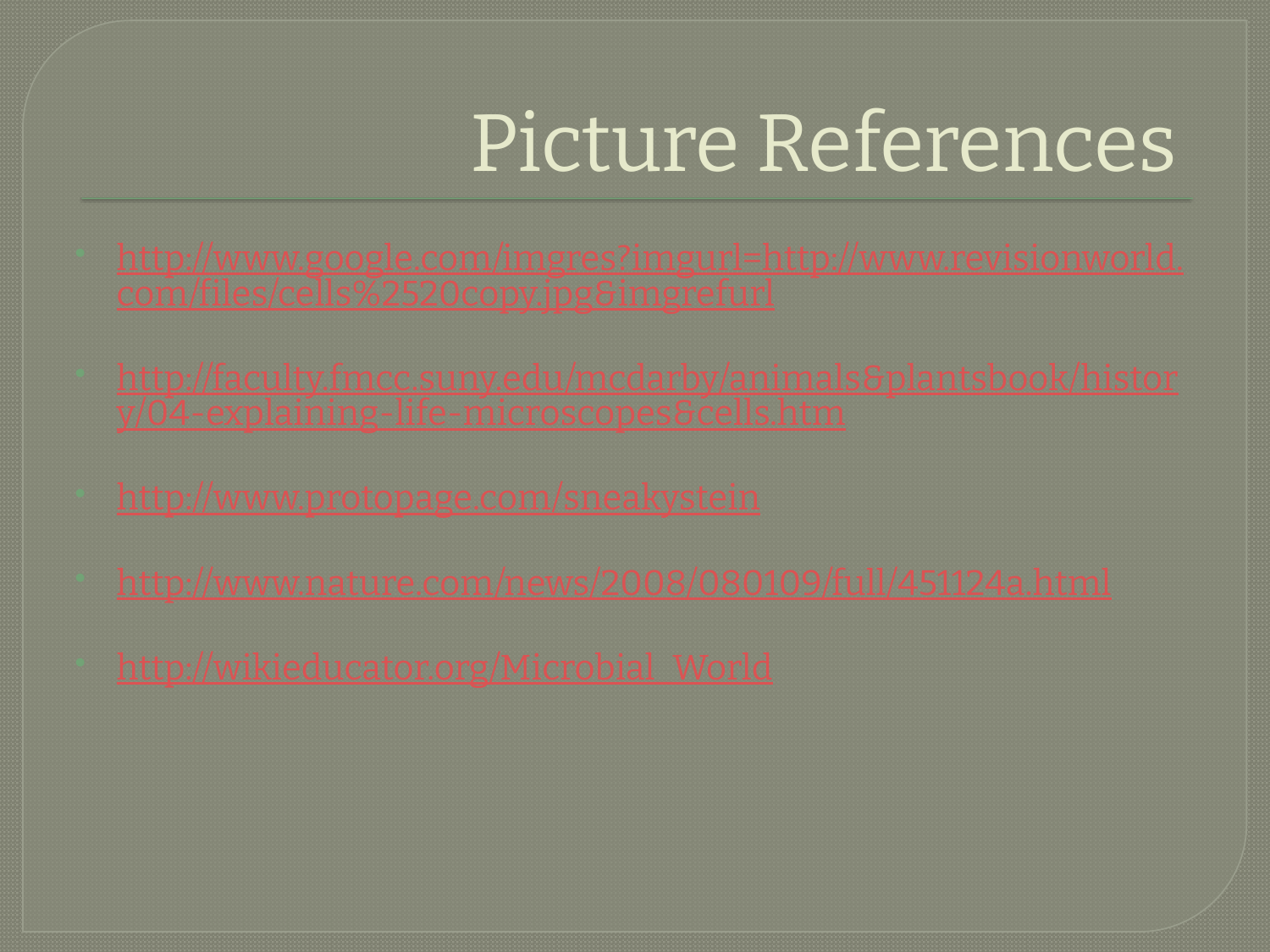

# Picture References
http://www.google.com/imgres?imgurl=http://www.revisionworld.com/files/cells%2520copy.jpg&imgrefurl

http://faculty.fmcc.suny.edu/mcdarby/animals&plantsbook/history/04-explaining-life-microscopes&cells.htm

http://www.protopage.com/sneakystein

http://www.nature.com/news/2008/080109/full/451124a.html

http://wikieducator.org/Microbial_World